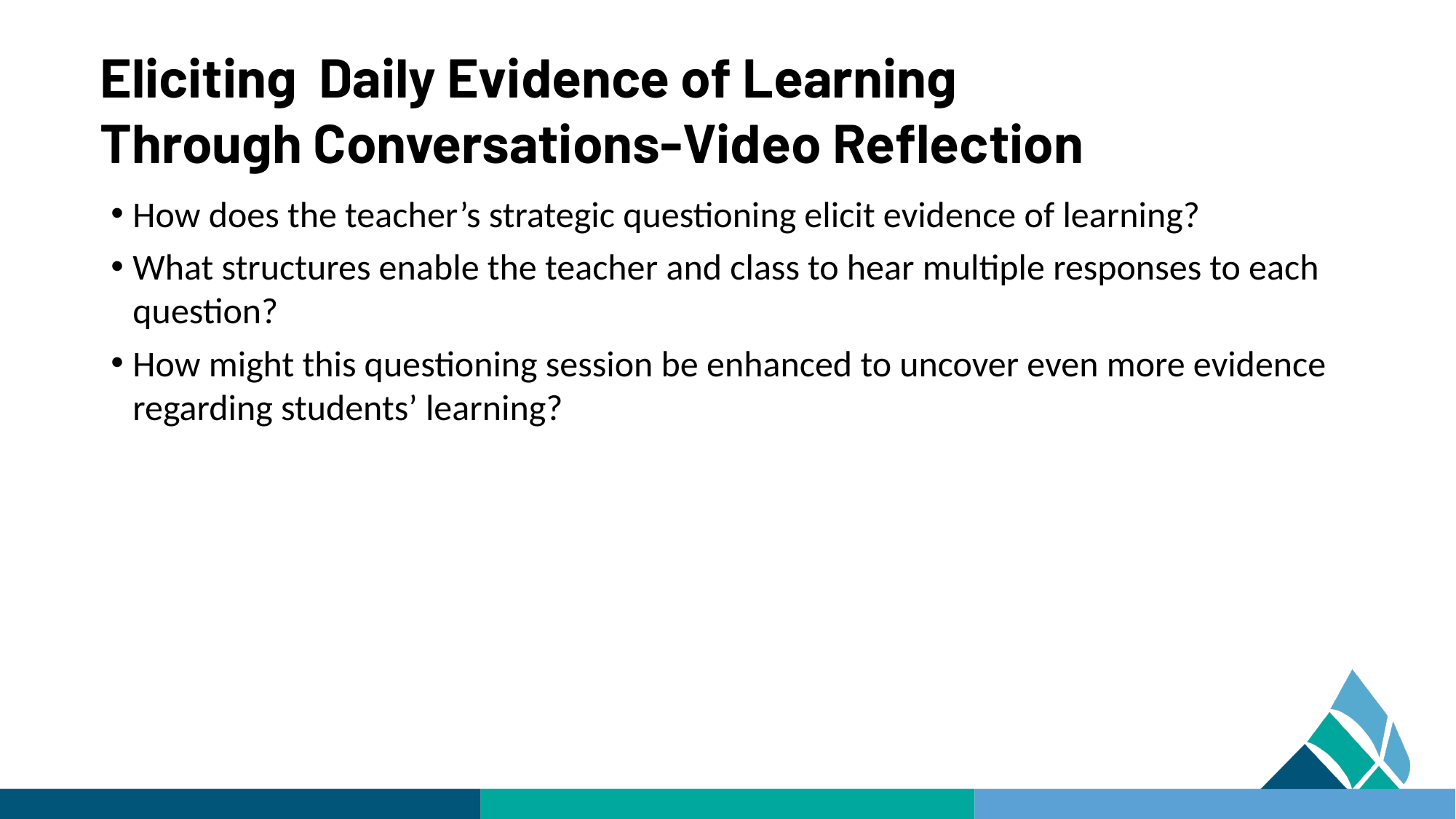

# Eliciting  Daily Evidence of Learning Through Conversations-Video Reflection
How does the teacher’s strategic questioning elicit evidence of learning?
What structures enable the teacher and class to hear multiple responses to each question?
How might this questioning session be enhanced to uncover even more evidence regarding students’ learning?